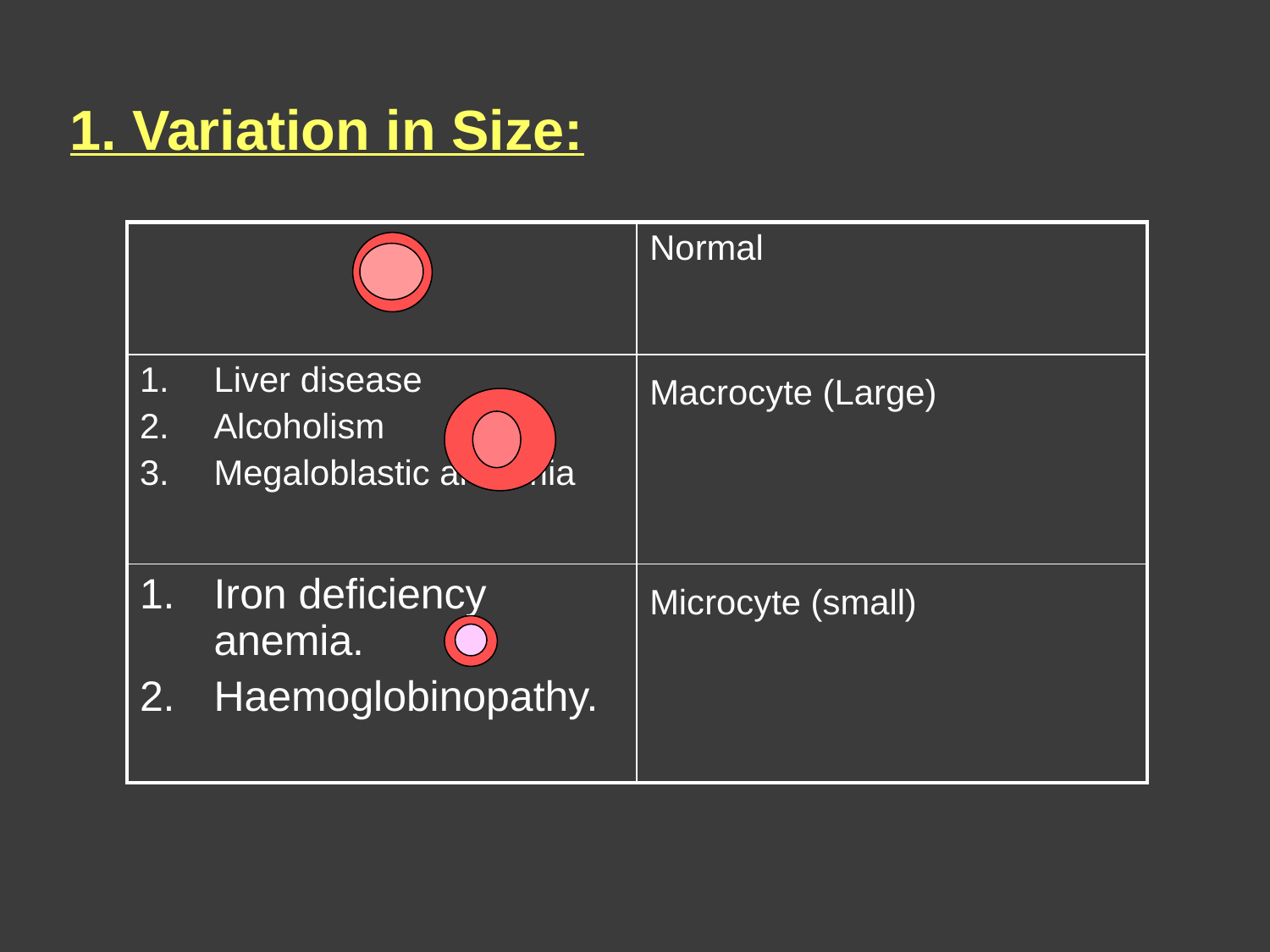

# 1. Variation in Size:
|  | Normal |
| --- | --- |
| Liver disease Alcoholism Megaloblastic anaemia | Macrocyte (Large) |
| Iron deficiency anemia. Haemoglobinopathy. | Microcyte (small) |